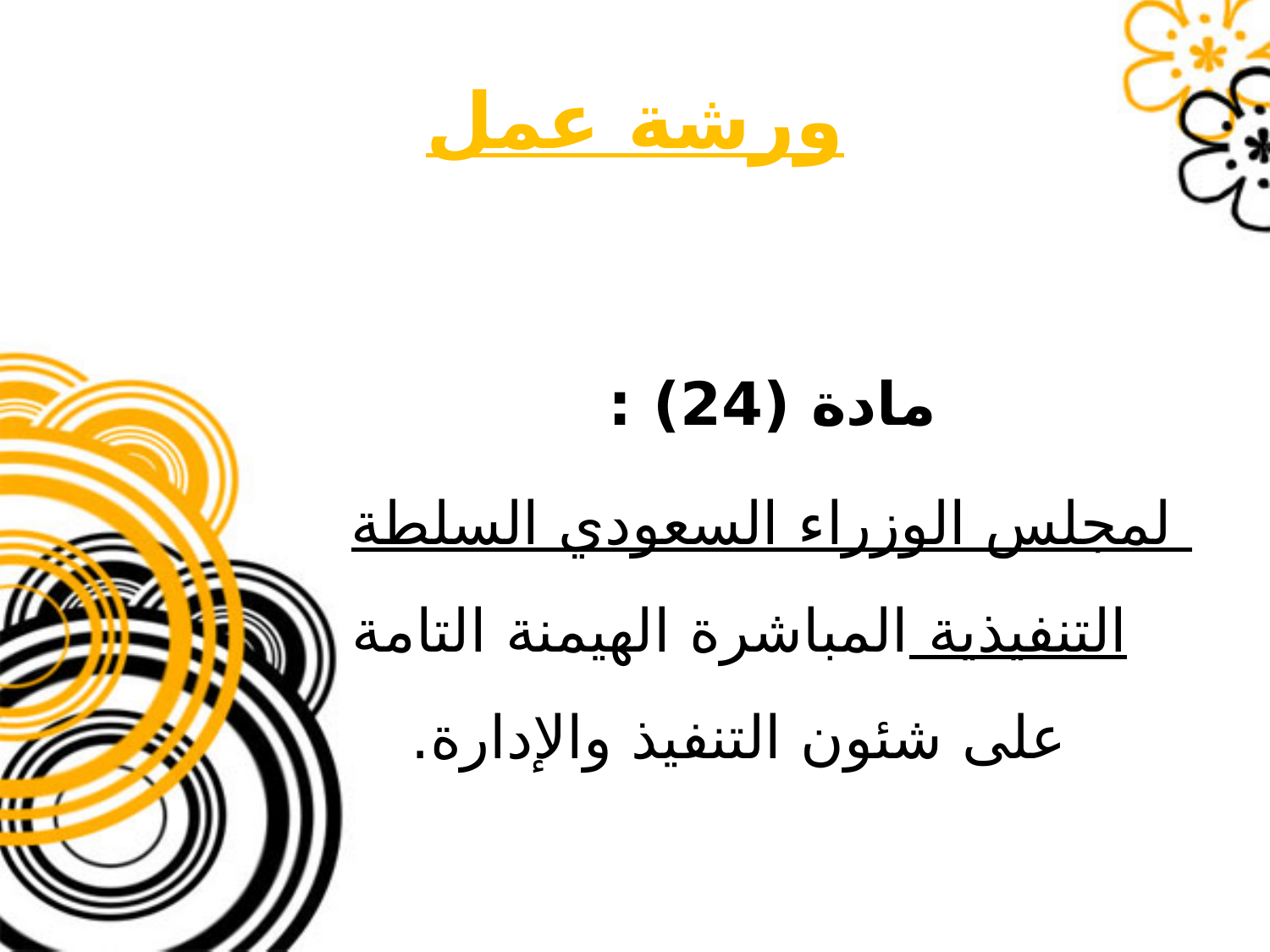

# ورشة عمل

مادة (24) :
لمجلس الوزراء السعودي السلطة التنفيذية المباشرة الهيمنة التامة على شئون التنفيذ والإدارة.